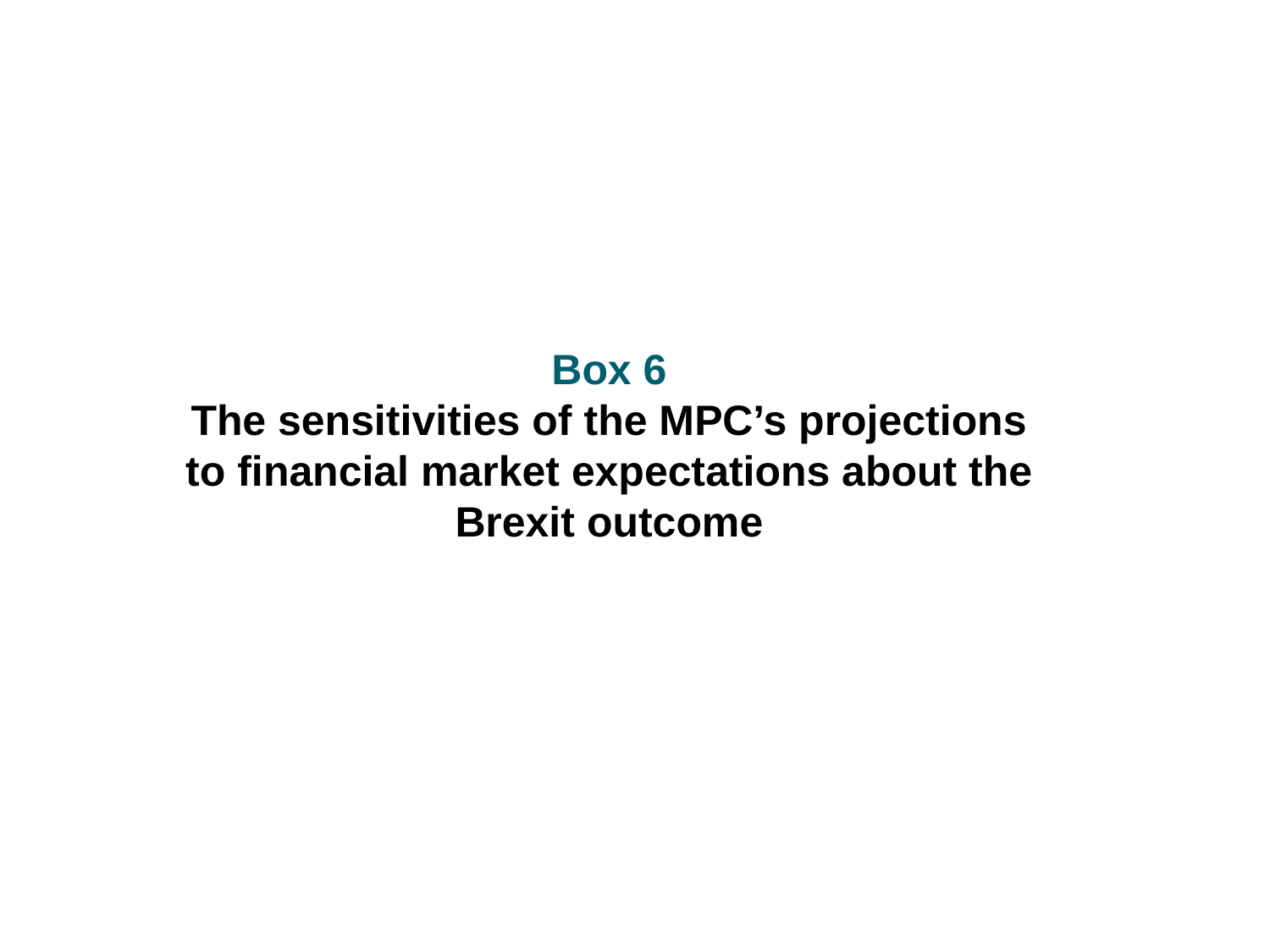

Box 6
The sensitivities of the MPC’s projections to financial market expectations about the Brexit outcome